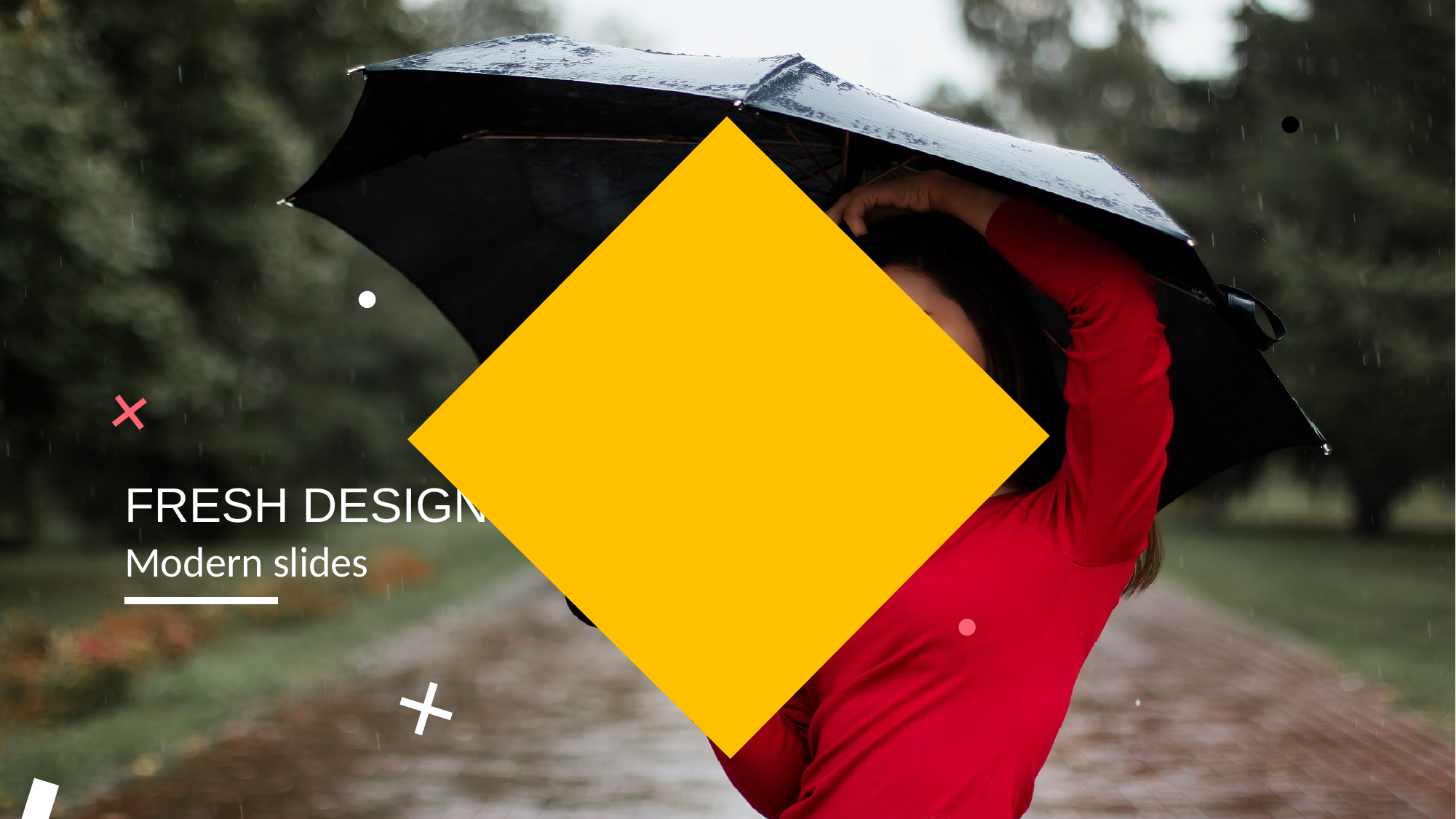

+

+

+
+

FRESH DESIGN
Modern slides